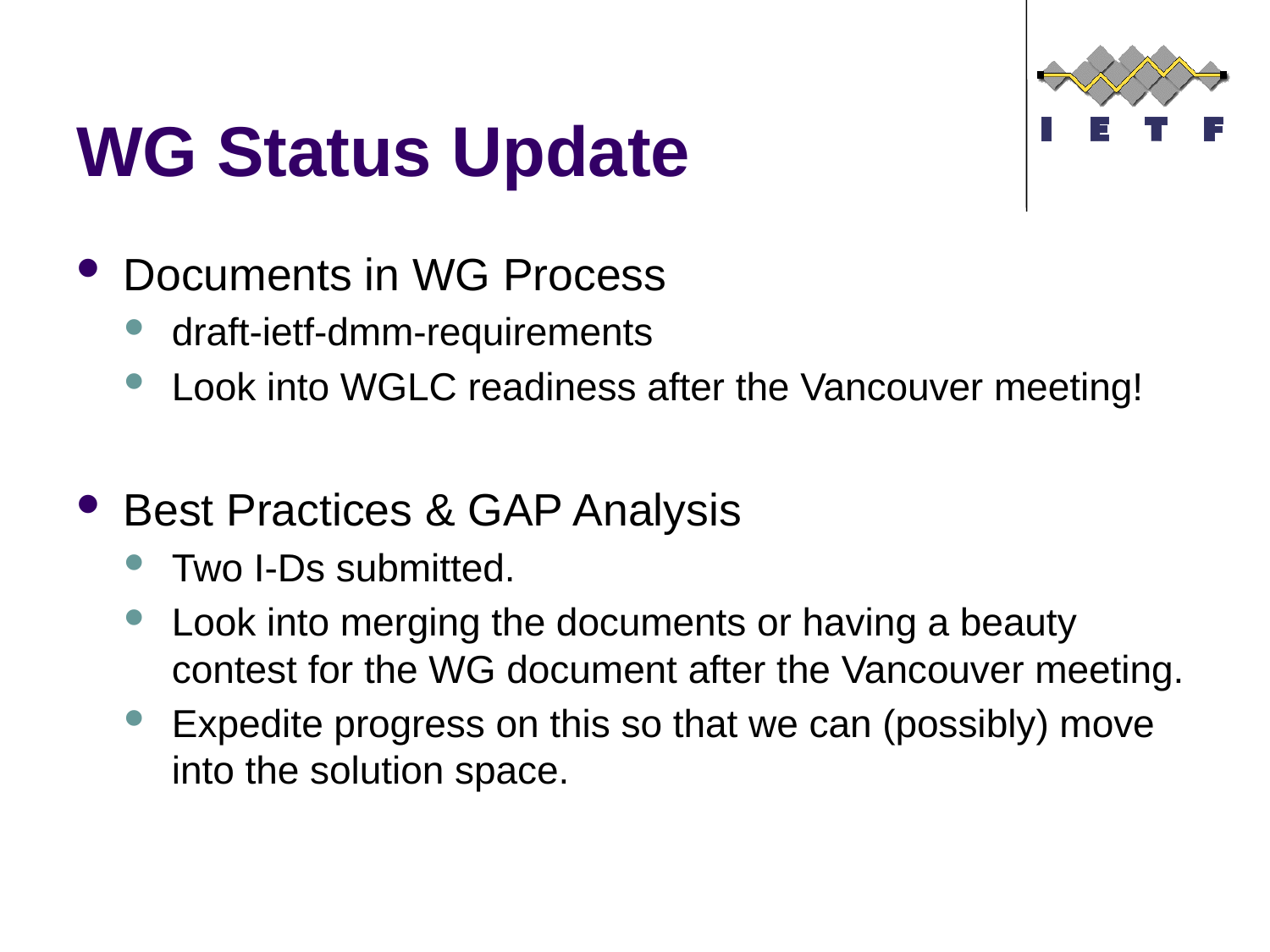

# WG Status Update
Documents in WG Process
draft-ietf-dmm-requirements
Look into WGLC readiness after the Vancouver meeting!

Best Practices & GAP Analysis
Two I-Ds submitted.
Look into merging the documents or having a beauty contest for the WG document after the Vancouver meeting.
Expedite progress on this so that we can (possibly) move into the solution space.